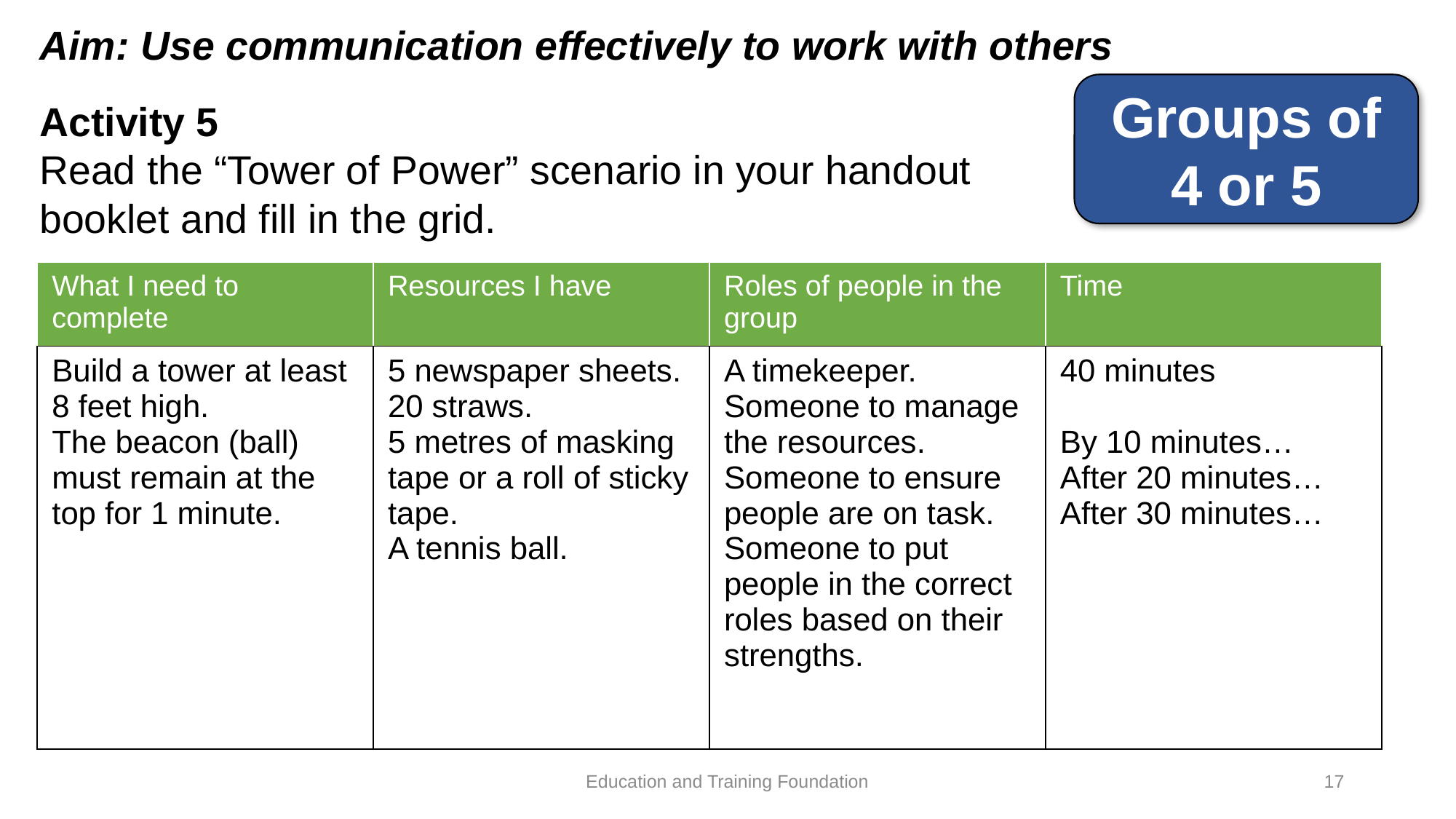

# Aim: Use communication effectively to work with others
Groups of 4 or 5
Activity 5
Read the “Tower of Power” scenario in your handout booklet and fill in the grid.
| What I need to complete | Resources I have | Roles of people in the group | Time |
| --- | --- | --- | --- |
| Build a tower at least 8 feet high. The beacon (ball) must remain at the top for 1 minute. | 5 newspaper sheets. 20 straws. 5 metres of masking tape or a roll of sticky tape. A tennis ball. | A timekeeper. Someone to manage the resources. Someone to ensure people are on task. Someone to put people in the correct roles based on their strengths. | 40 minutes By 10 minutes… After 20 minutes… After 30 minutes… |
Education and Training Foundation
17